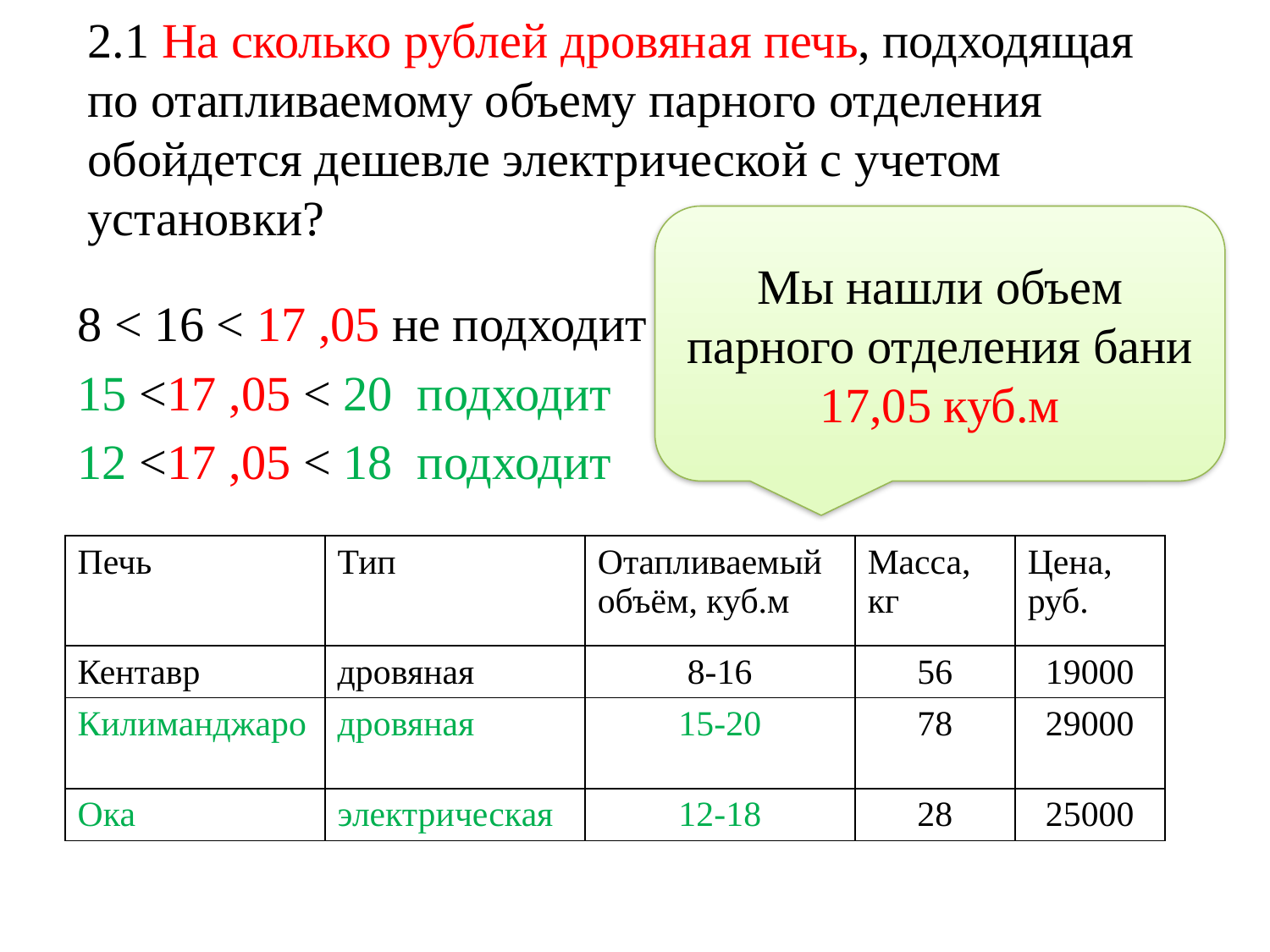

# 2.1 На сколько рублей дровяная печь, подходящая по отапливаемому объему парного отделения обойдется дешевле электрической с учетом установки?
Мы нашли объем парного отделения бани
17,05 куб.м
8 < 16 < 17 ,05 не подходит
15 <17 ,05 < 20  подходит
12 <17 ,05 < 18  подходит

| Печь | Тип | Отапливаемый объём, куб.м | Масса, кг | Цена, руб. |
| --- | --- | --- | --- | --- |
| Кентавр | дровяная | 8-16 | 56 | 19000 |
| Килиманджаро | дровяная | 15-20 | 78 | 29000 |
| Ока | электрическая | 12-18 | 28 | 25000 |
| Печь | Тип | Отапливаемый объём, куб.м | Масса, кг | Цена, руб. |
| --- | --- | --- | --- | --- |
| Кентавр | дровяная | 8-16 | 56 | 19000 |
| Килиманджаро | дровяная | 15-20 | 78 | 29000 |
| Ока | электрическая | 12-18 | 28 | 25000 |